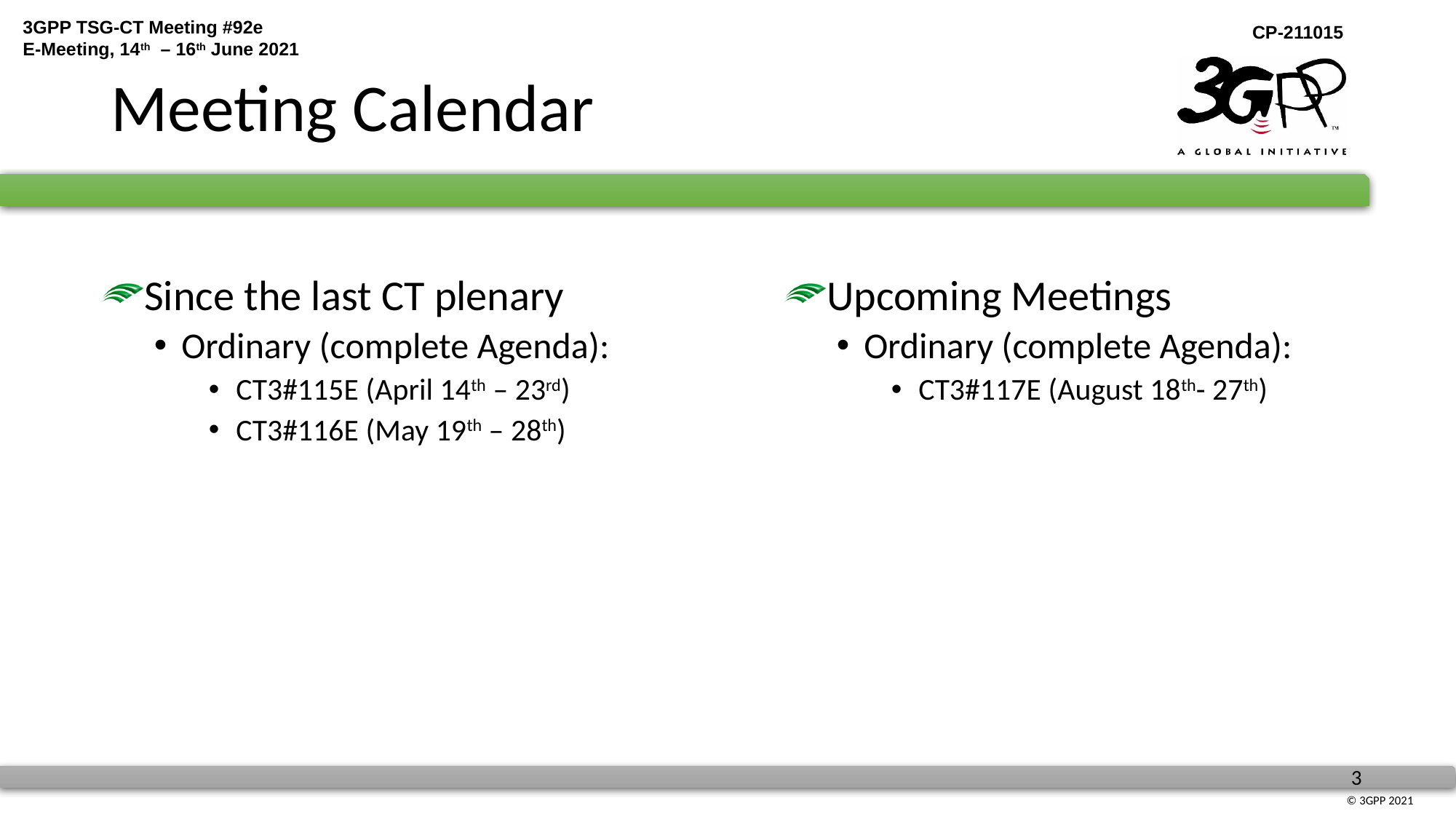

# Meeting Calendar
Since the last CT plenary
Ordinary (complete Agenda):
CT3#115E (April 14th – 23rd)
CT3#116E (May 19th – 28th)

Upcoming Meetings
Ordinary (complete Agenda):
CT3#117E (August 18th- 27th)